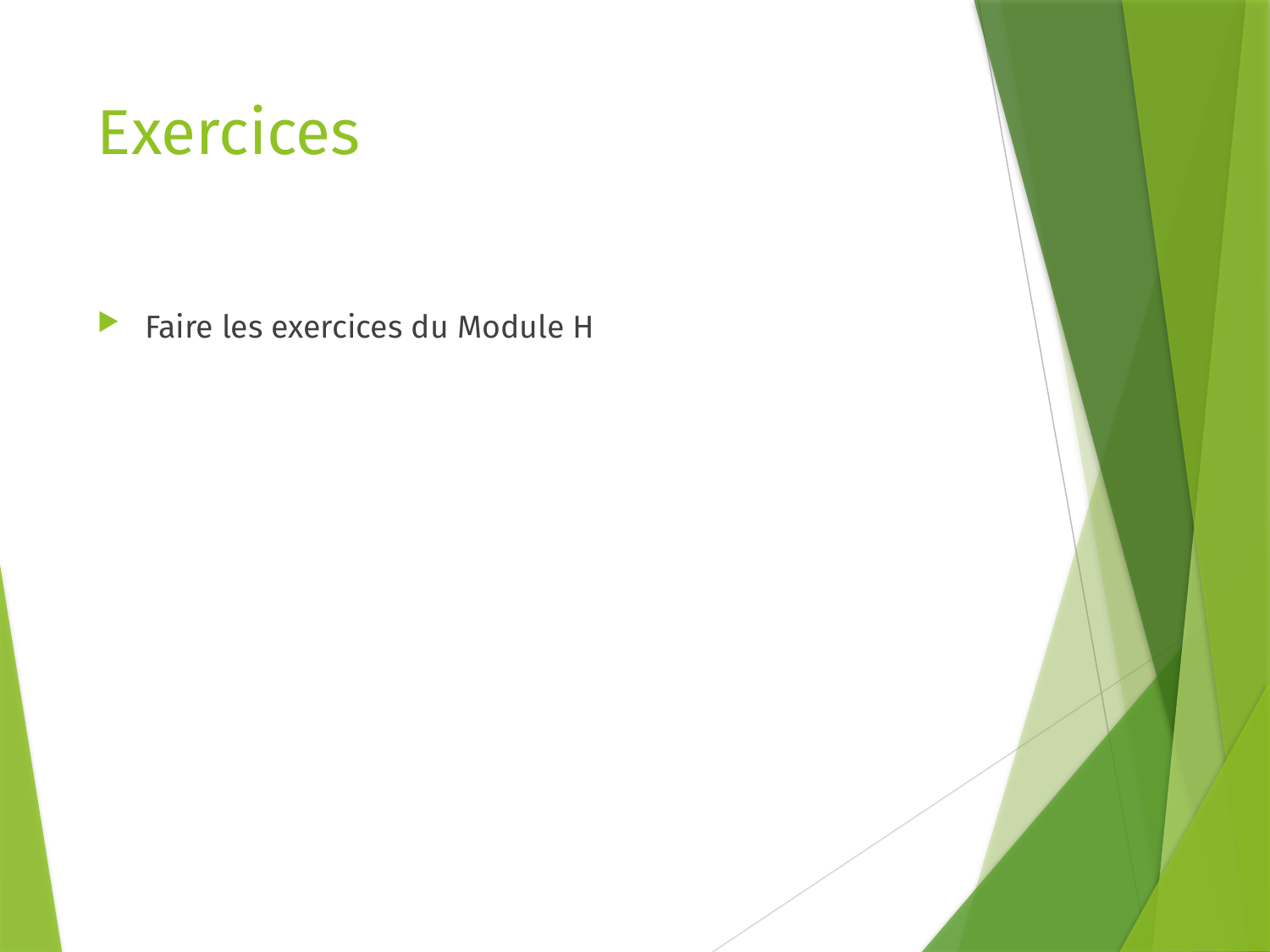

# Exercices
Faire les exercices du Module H